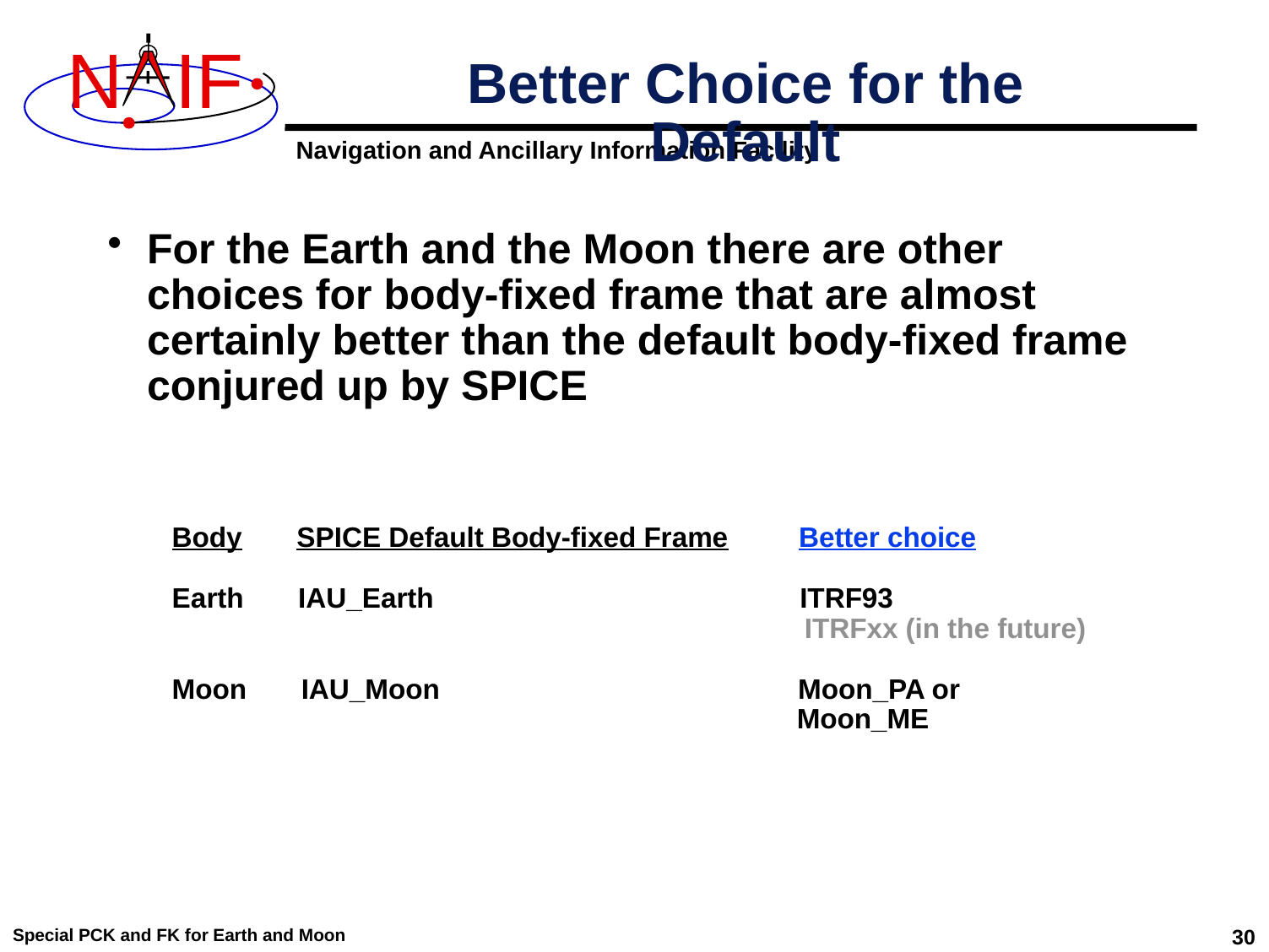

# Better Choice for the Default
For the Earth and the Moon there are other choices for body-fixed frame that are almost certainly better than the default body-fixed frame conjured up by SPICE
Body       SPICE Default Body-fixed Frame         Better choice

Earth       IAU_Earth                                               ITRF93
                                                                                 ITRFxx (in the future)

Moon       IAU_Moon                                              Moon_PA or
                                                                                Moon_ME
Special PCK and FK for Earth and Moon
30